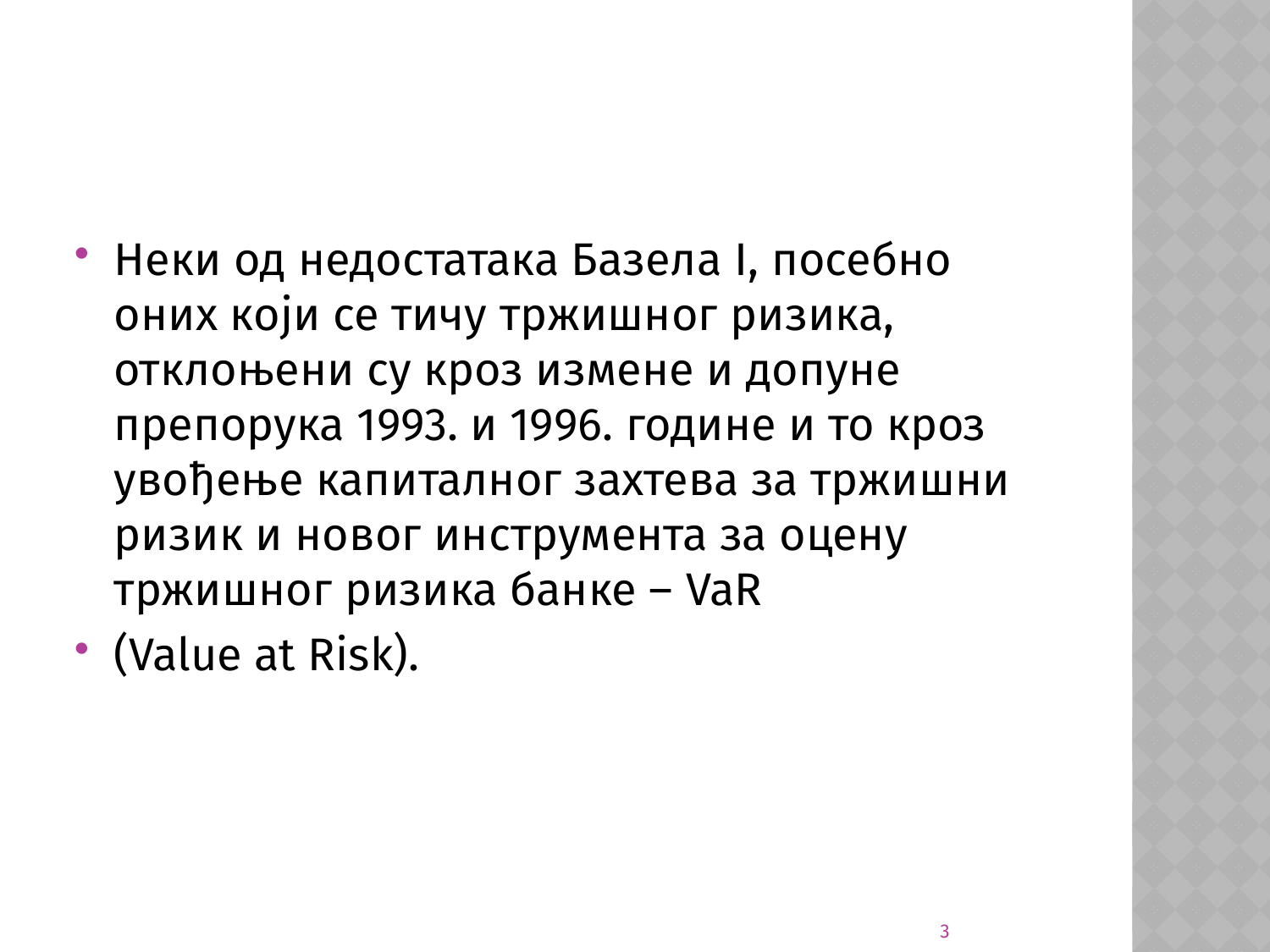

#
Неки од недостатака Базелa I, посебно оних који се тичу тржишног ризика, отклоњени су кроз измене и допуне препорука 1993. и 1996. године и то кроз увођење капиталног захтева за тржишни ризик и новог инструмента за оцену тржишног ризика банке – VaR
(Value at Risk).
3